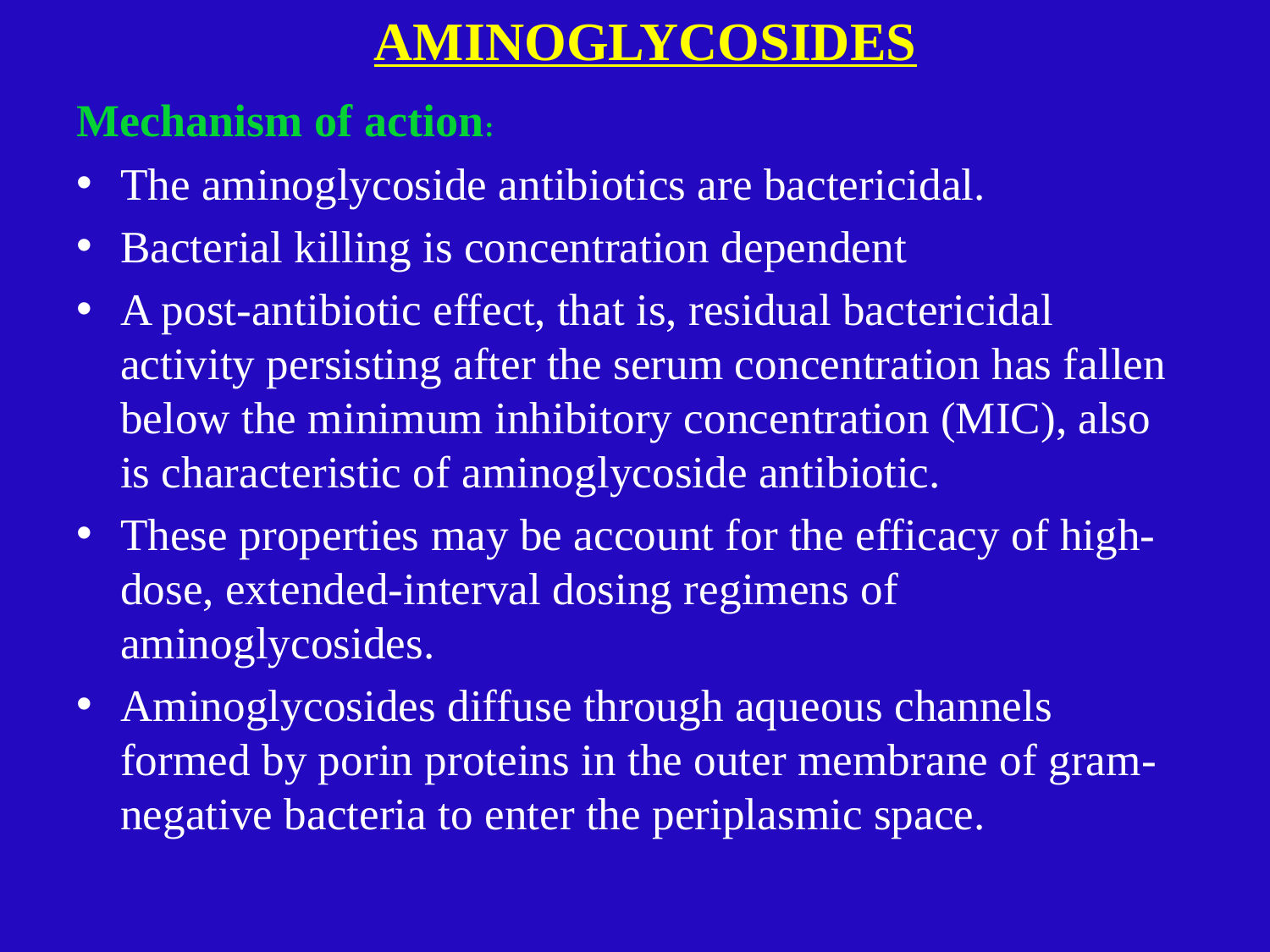

# AMINOGLYCOSIDES
Mechanism of action:
The aminoglycoside antibiotics are bactericidal.
Bacterial killing is concentration dependent
A post-antibiotic effect, that is, residual bactericidal activity persisting after the serum concentration has fallen below the minimum inhibitory concentration (MIC), also is characteristic of aminoglycoside antibiotic.
These properties may be account for the efficacy of high-dose, extended-interval dosing regimens of aminoglycosides.
Aminoglycosides diffuse through aqueous channels formed by porin proteins in the outer membrane of gram-negative bacteria to enter the periplasmic space.